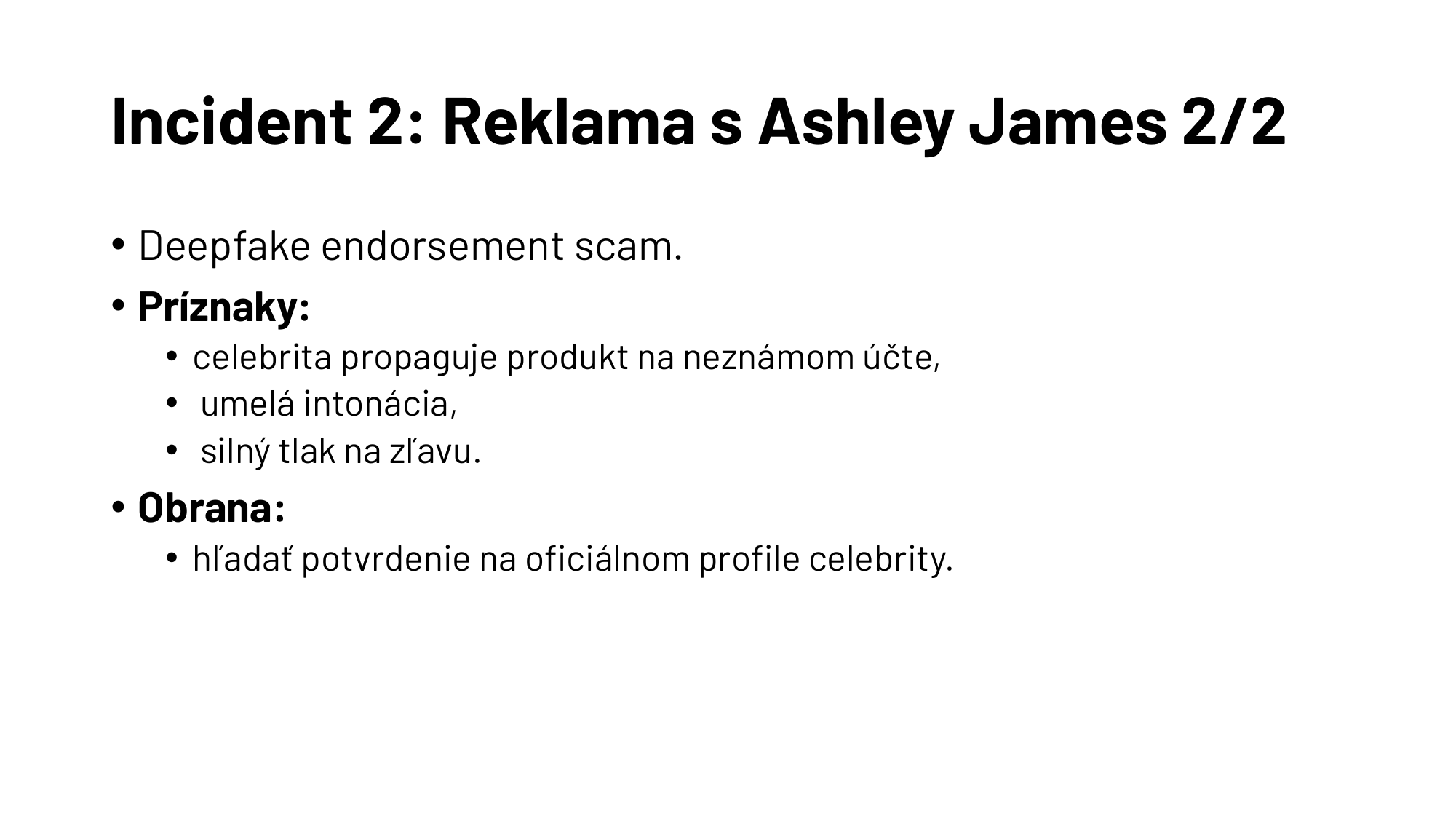

# Incident 2: Reklama s Ashley James 2/2
Deepfake endorsement scam.
Príznaky:
celebrita propaguje produkt na neznámom účte,
 umelá intonácia,
 silný tlak na zľavu.
Obrana:
hľadať potvrdenie na oficiálnom profile celebrity.